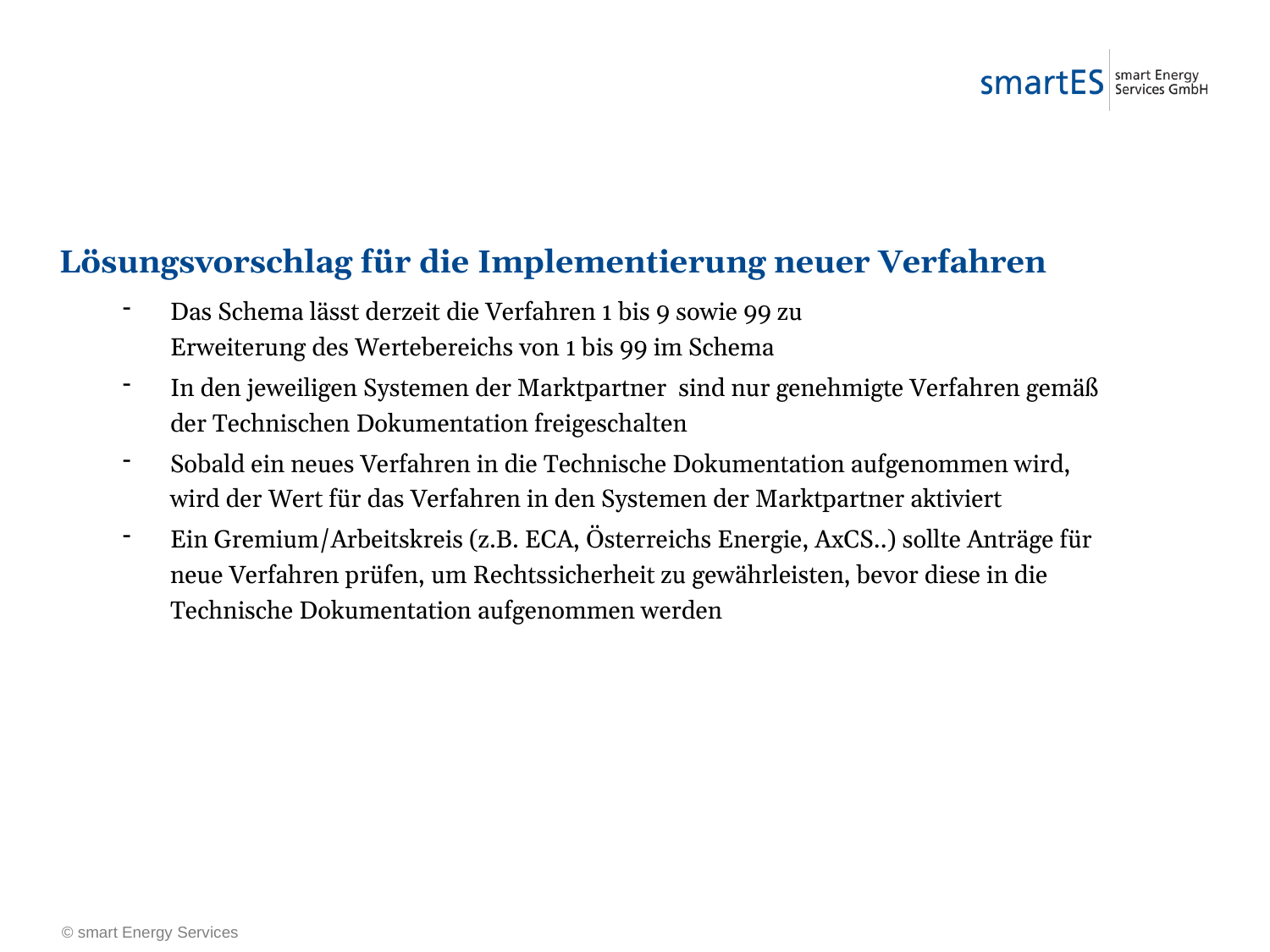

Lösungsvorschlag für die Implementierung neuer Verfahren
Das Schema lässt derzeit die Verfahren 1 bis 9 sowie 99 zu
Erweiterung des Wertebereichs von 1 bis 99 im Schema
In den jeweiligen Systemen der Marktpartner  sind nur genehmigte Verfahren gemäß der Technischen Dokumentation freigeschalten
Sobald ein neues Verfahren in die Technische Dokumentation aufgenommen wird, wird der Wert für das Verfahren in den Systemen der Marktpartner aktiviert
Ein Gremium/Arbeitskreis (z.B. ECA, Österreichs Energie, AxCS..) sollte Anträge für neue Verfahren prüfen, um Rechtssicherheit zu gewährleisten, bevor diese in die Technische Dokumentation aufgenommen werden